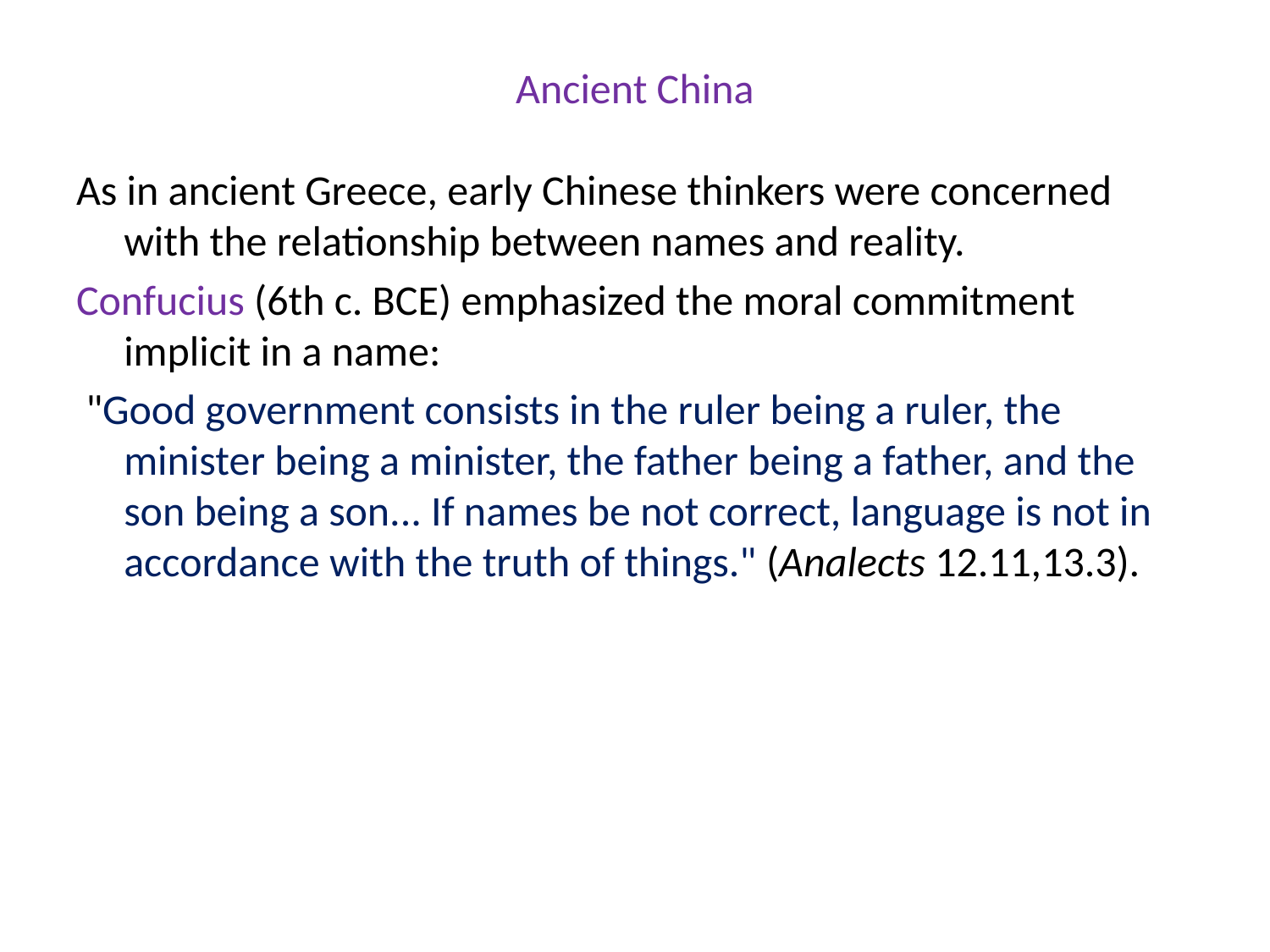

# Ancient China
As in ancient Greece, early Chinese thinkers were concerned with the relationship between names and reality.
Confucius (6th c. BCE) emphasized the moral commitment implicit in a name:
 "Good government consists in the ruler being a ruler, the minister being a minister, the father being a father, and the son being a son... If names be not correct, language is not in accordance with the truth of things." (Analects 12.11,13.3).